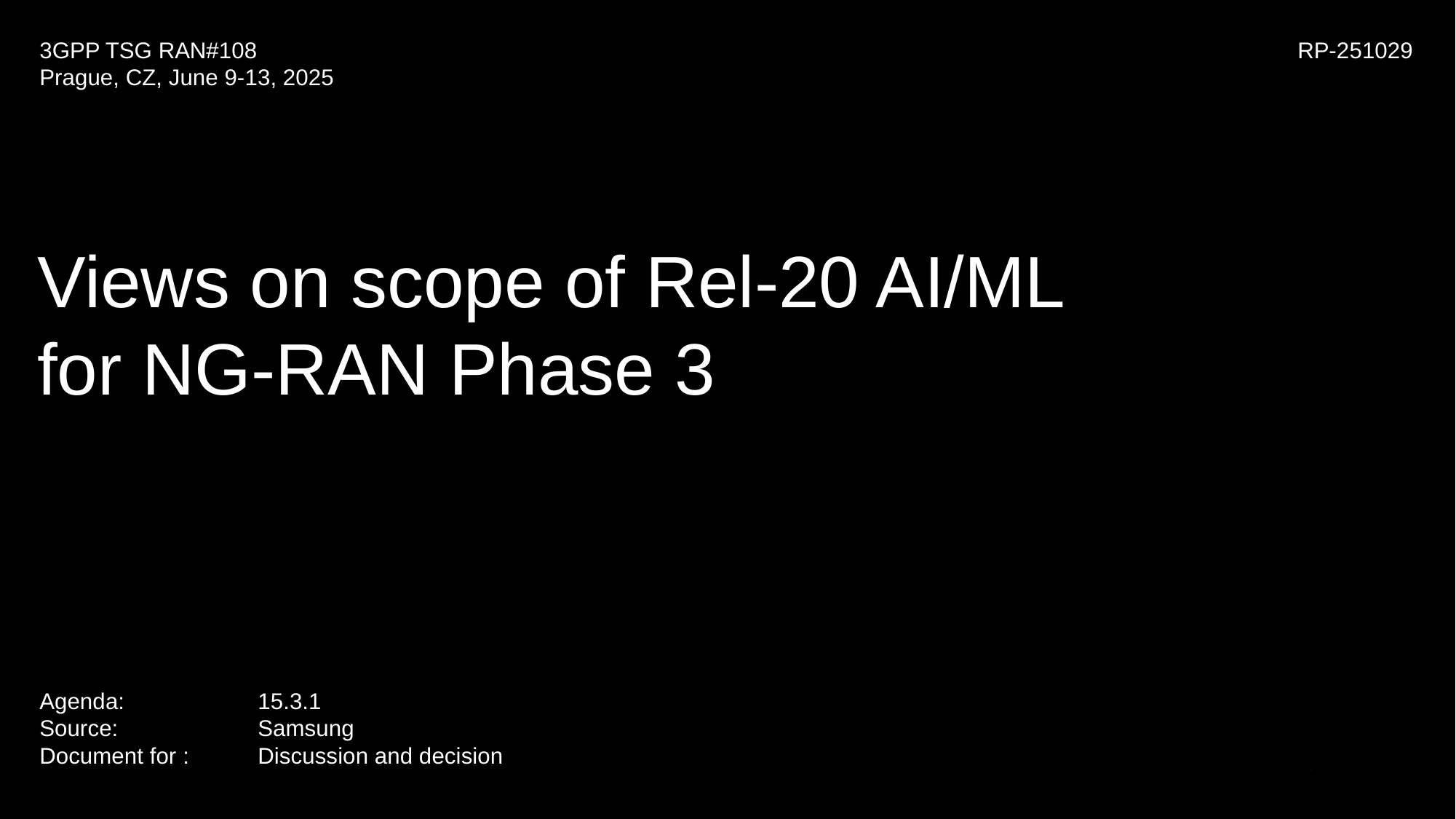

Views on scope of Rel-20 AI/ML for NG-RAN Phase 3
Agenda: 		15.3.1
Source:		Samsung
Document for : 	Discussion and decision